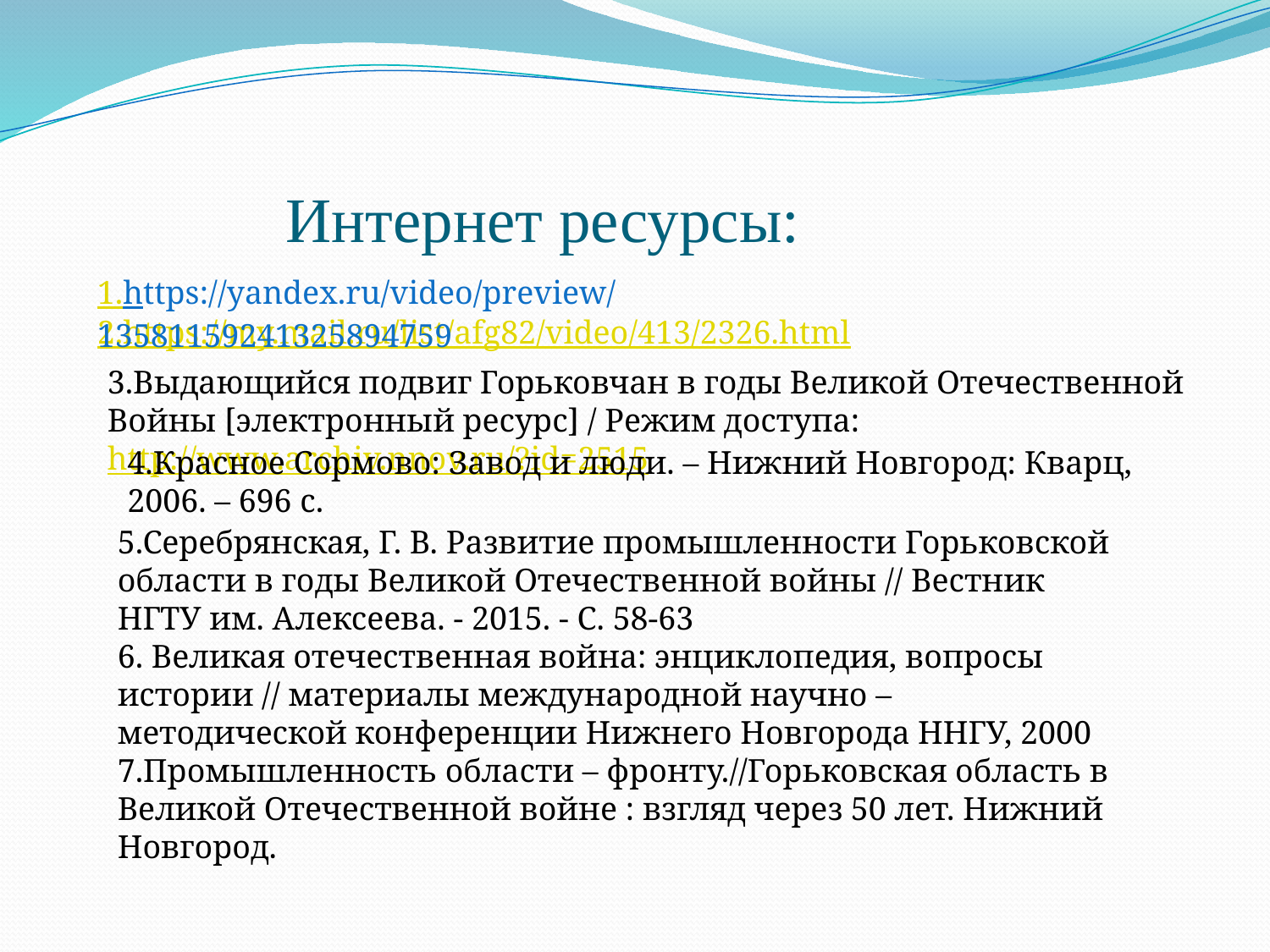

# Интернет ресурсы:
1.https://yandex.ru/video/preview/13581159241325894759
2.https://my.mail.ru/list/afg82/video/413/2326.html
3.Выдающийся подвиг Горьковчан в годы Великой Отечественной Войны [электронный ресурс] / Режим доступа: http://www.archiv.nnov.ru/?id=2515
4.Красное Сормово: Завод и люди. – Нижний Новгород: Кварц, 2006. – 696 с.
5.Серебрянская, Г. В. Развитие промышленности Горьковской области в годы Великой Отечественной войны // Вестник НГТУ им. Алексеева. - 2015. - С. 58-63
6. Великая отечественная война: энциклопедия, вопросы истории // материалы международной научно – методической конференции Нижнего Новгорода ННГУ, 2000
7.Промышленность области – фронту.//Горьковская область в Великой Отечественной войне : взгляд через 50 лет. Нижний Новгород.